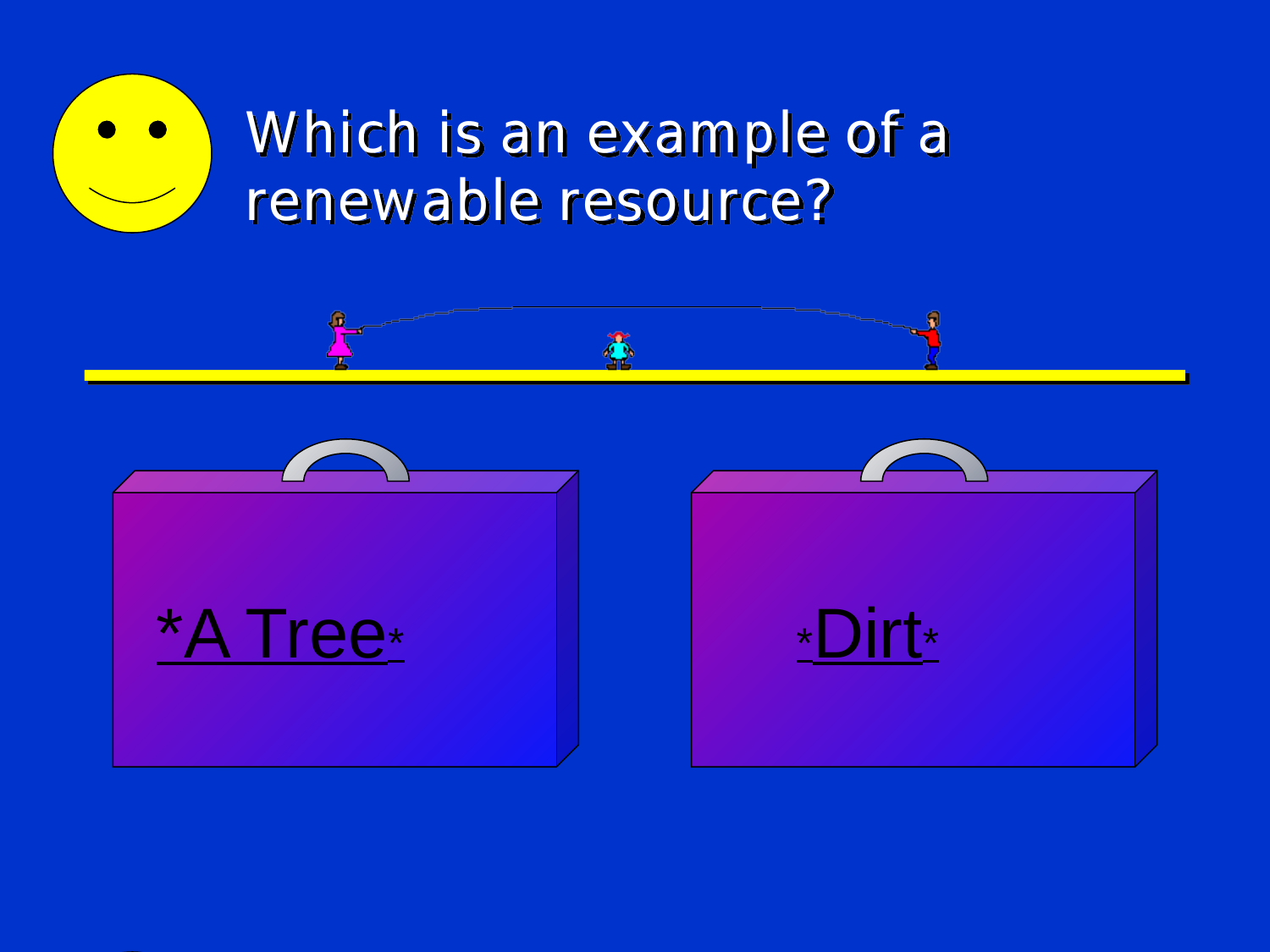

# Which is an example of a renewable resource?

*A Tree*
*Dirt*